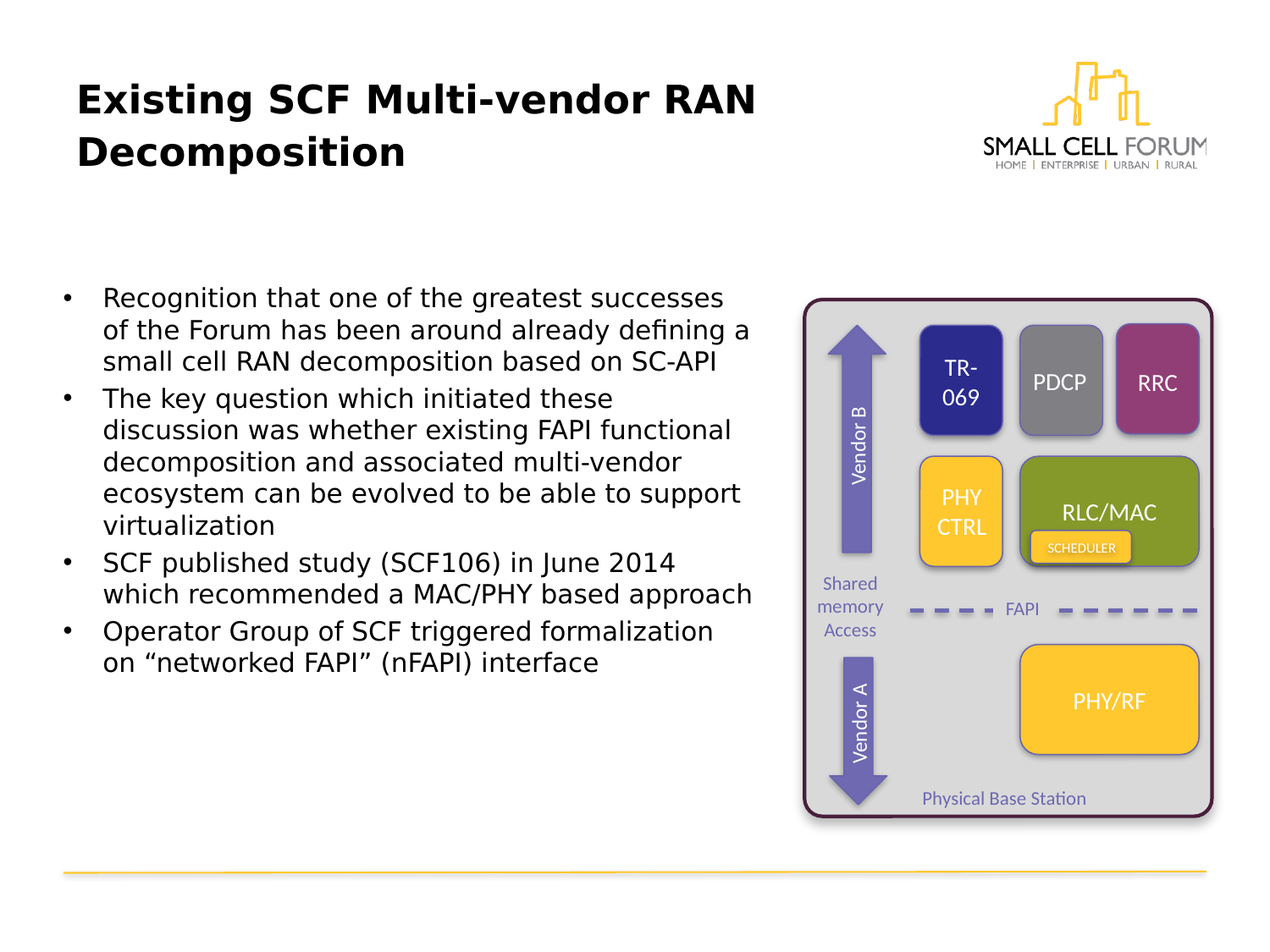

# Existing SCF Multi-vendor RAN Decomposition
Recognition that one of the greatest successes of the Forum has been around already defining a small cell RAN decomposition based on SC-API
The key question which initiated these discussion was whether existing FAPI functional decomposition and associated multi-vendor ecosystem can be evolved to be able to support virtualization
SCF published study (SCF106) in June 2014 which recommended a MAC/PHY based approach
Operator Group of SCF triggered formalization on “networked FAPI” (nFAPI) interface

TR-
069
PDCP
RRC
Vendor B

RLC/MAC
PHY
CTRL

Shared
memory
Access
FAPI
PHY/RF
Vendor A
Physical Base Station
SCHEDULER
© Small Cell Forum Ltd 2015